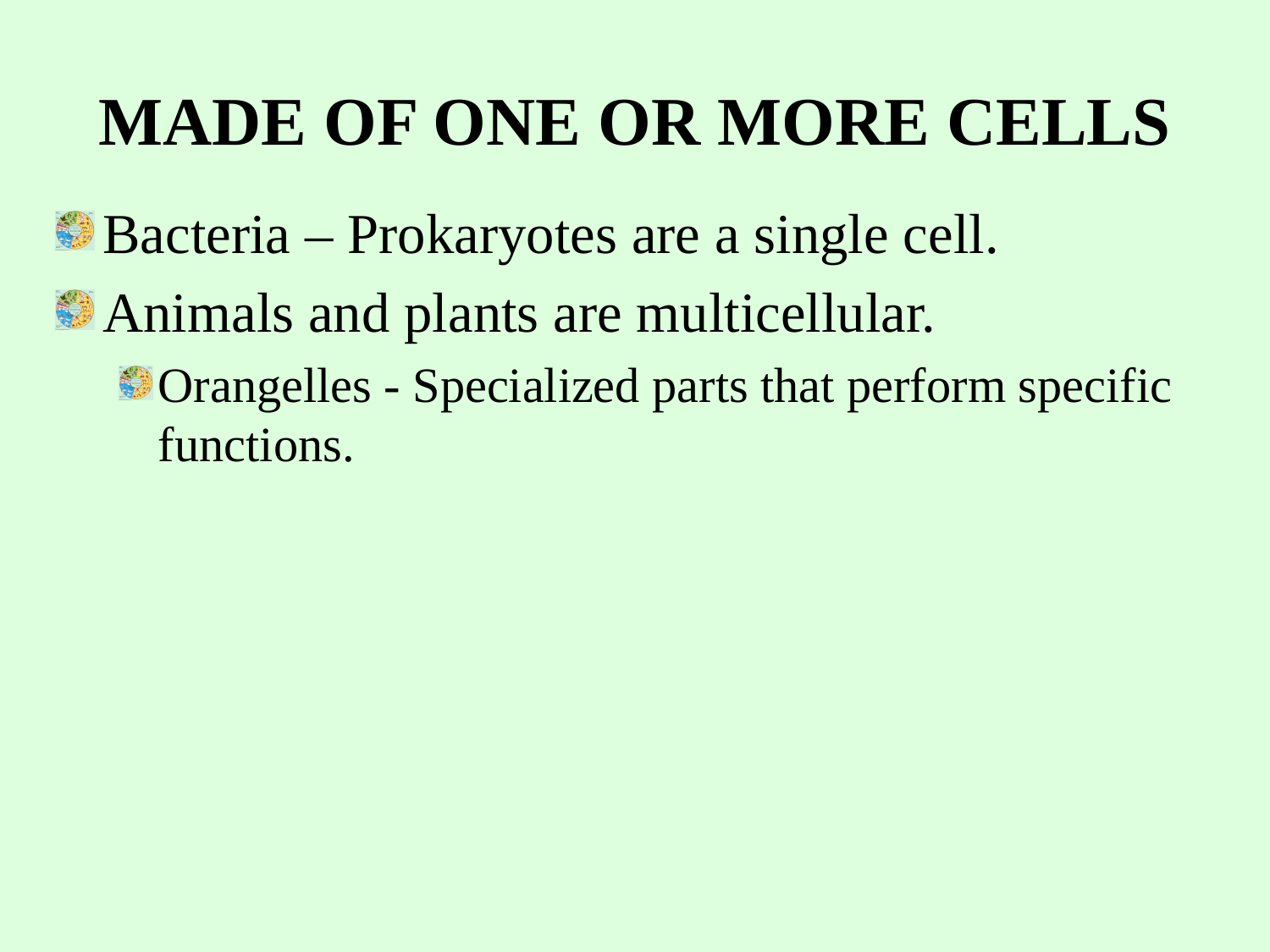

# MADE OF ONE OR MORE CELLS
Bacteria – Prokaryotes are a single cell.
Animals and plants are multicellular.
Orangelles - Specialized parts that perform specific functions.